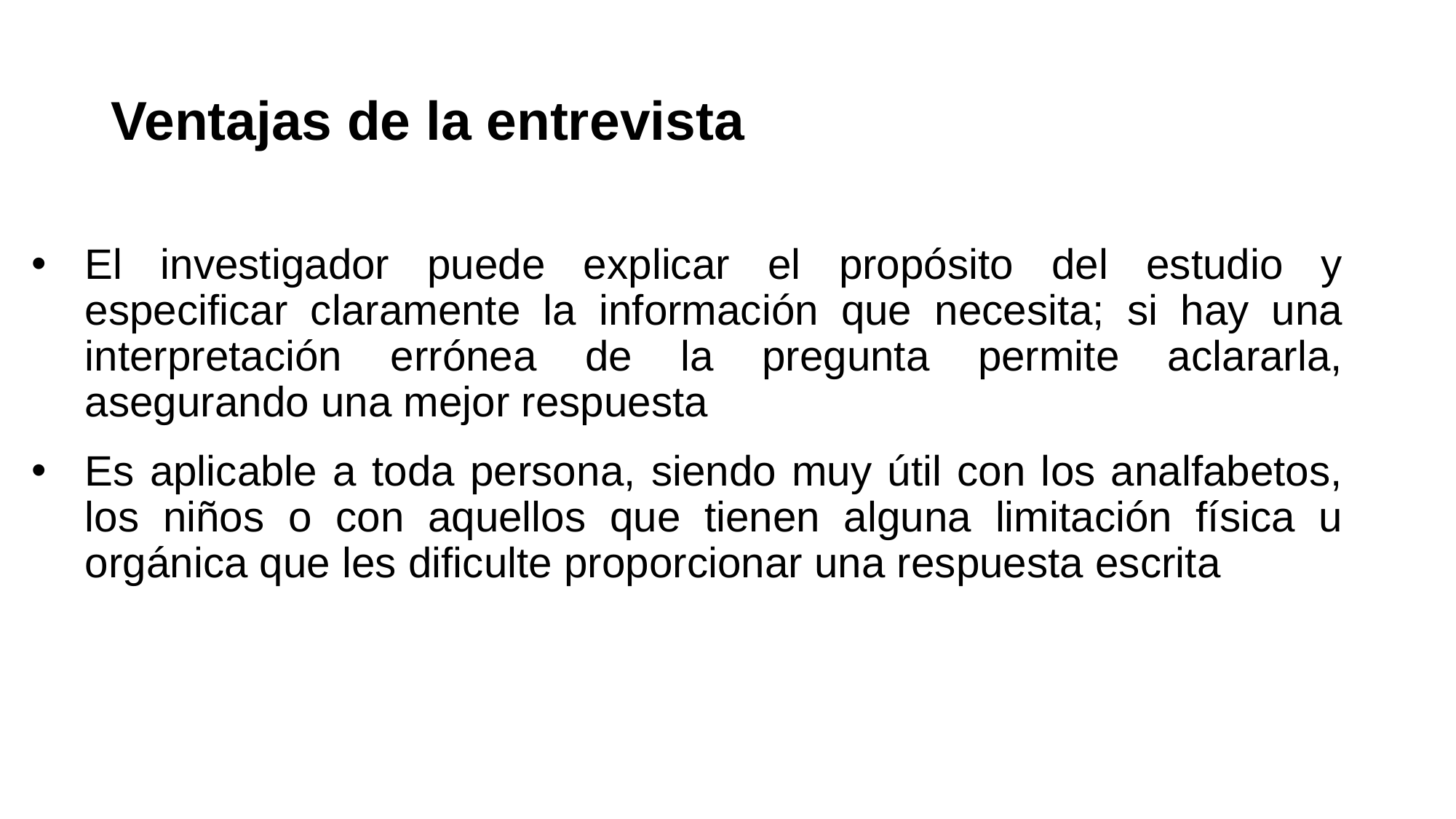

# Ventajas de la entrevista
El investigador puede explicar el propósito del estudio y especificar claramente la información que necesita; si hay una interpretación errónea de la pregunta permite aclararla, asegurando una mejor respuesta
Es aplicable a toda persona, siendo muy útil con los analfabetos, los niños o con aquellos que tienen alguna limitación física u orgánica que les dificulte proporcionar una respuesta escrita